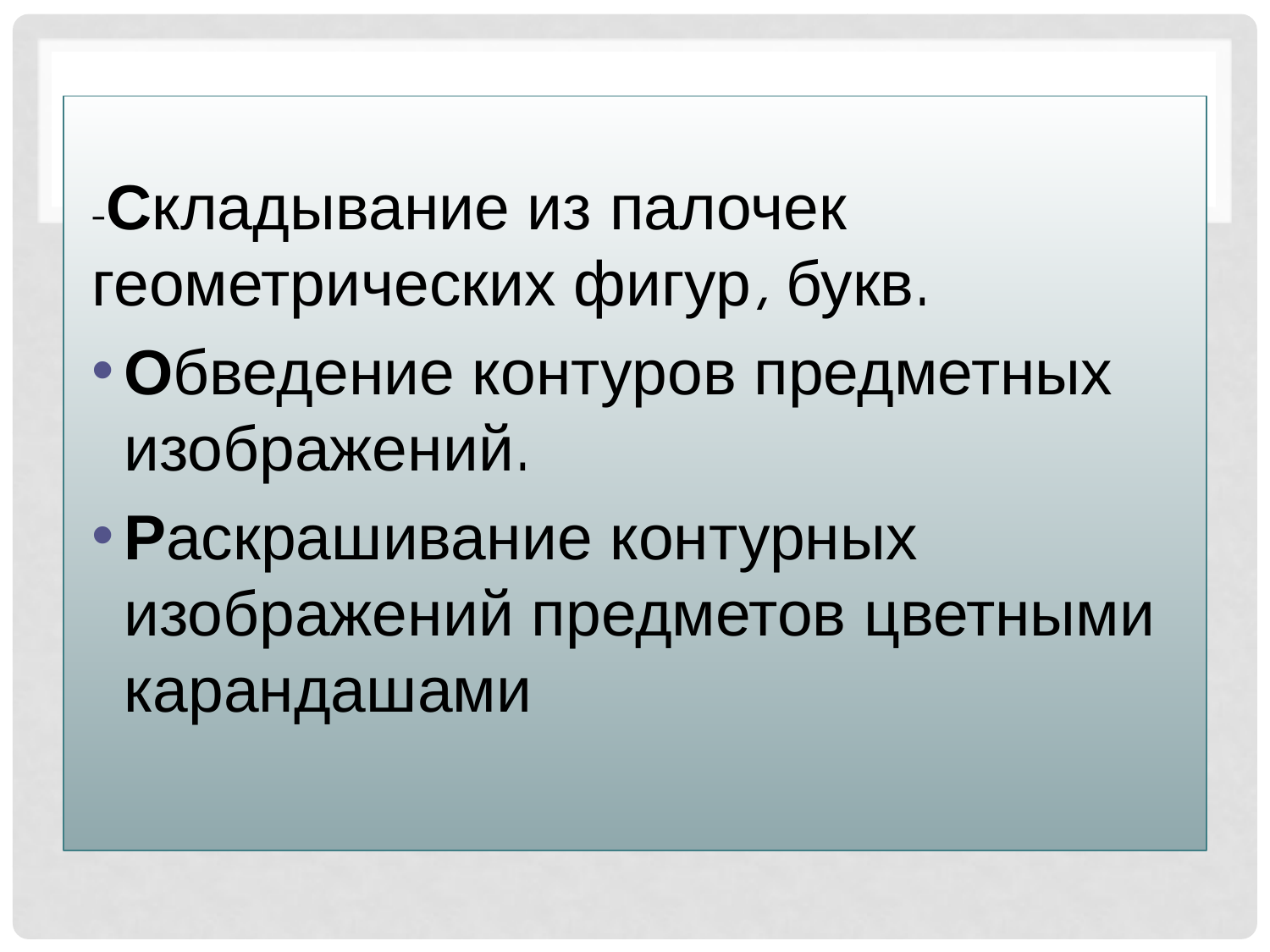

#

-Складывание из палочек геометрических фигур, букв.
Обведение контуров предметных изображений.
Раскрашивание контурных изображений предметов цветными карандашами